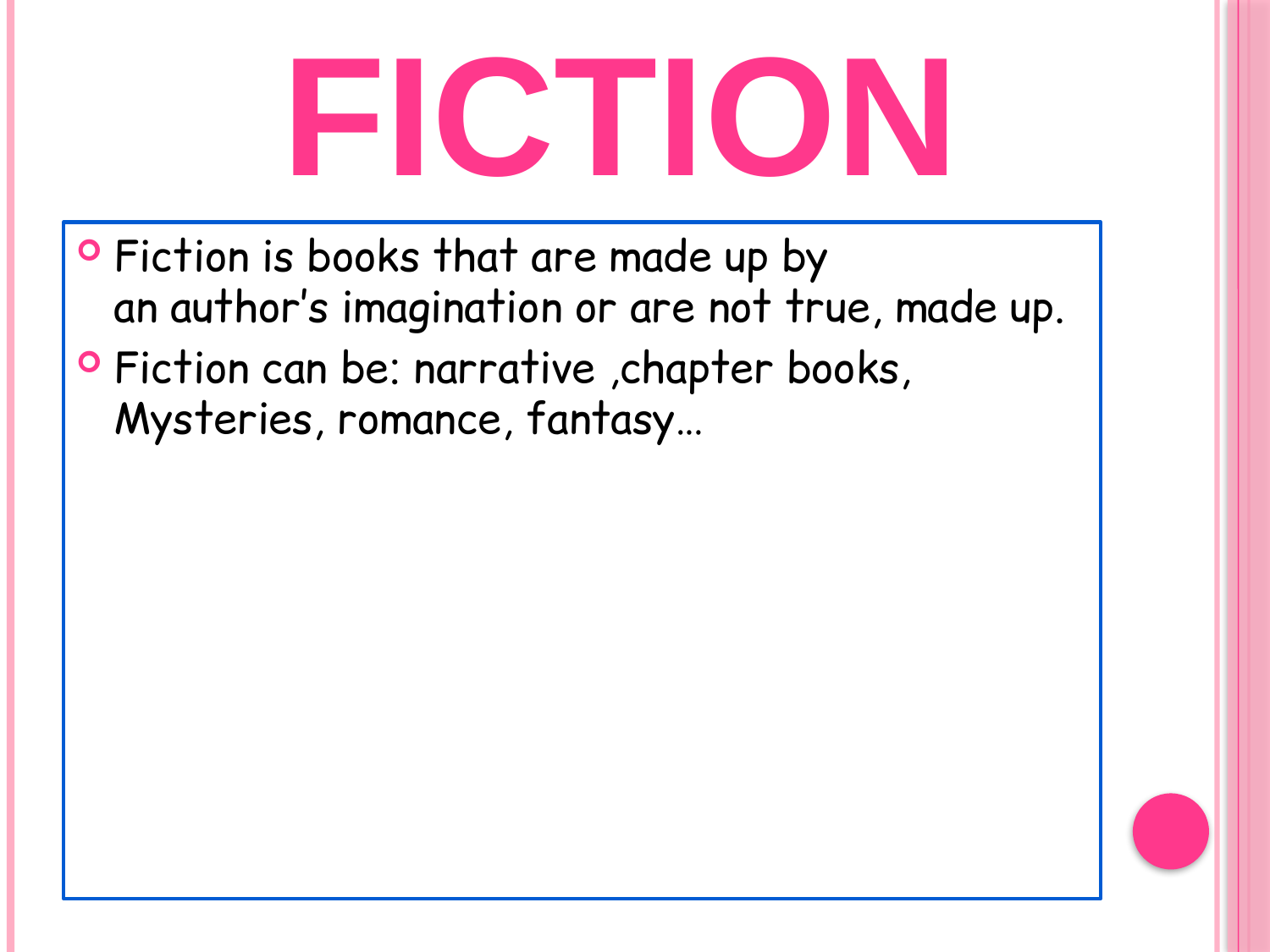

fiction
Fiction is books that are made up by
an author’s imagination or are not true, made up.
Fiction can be: narrative ,chapter books, Mysteries, romance, fantasy…